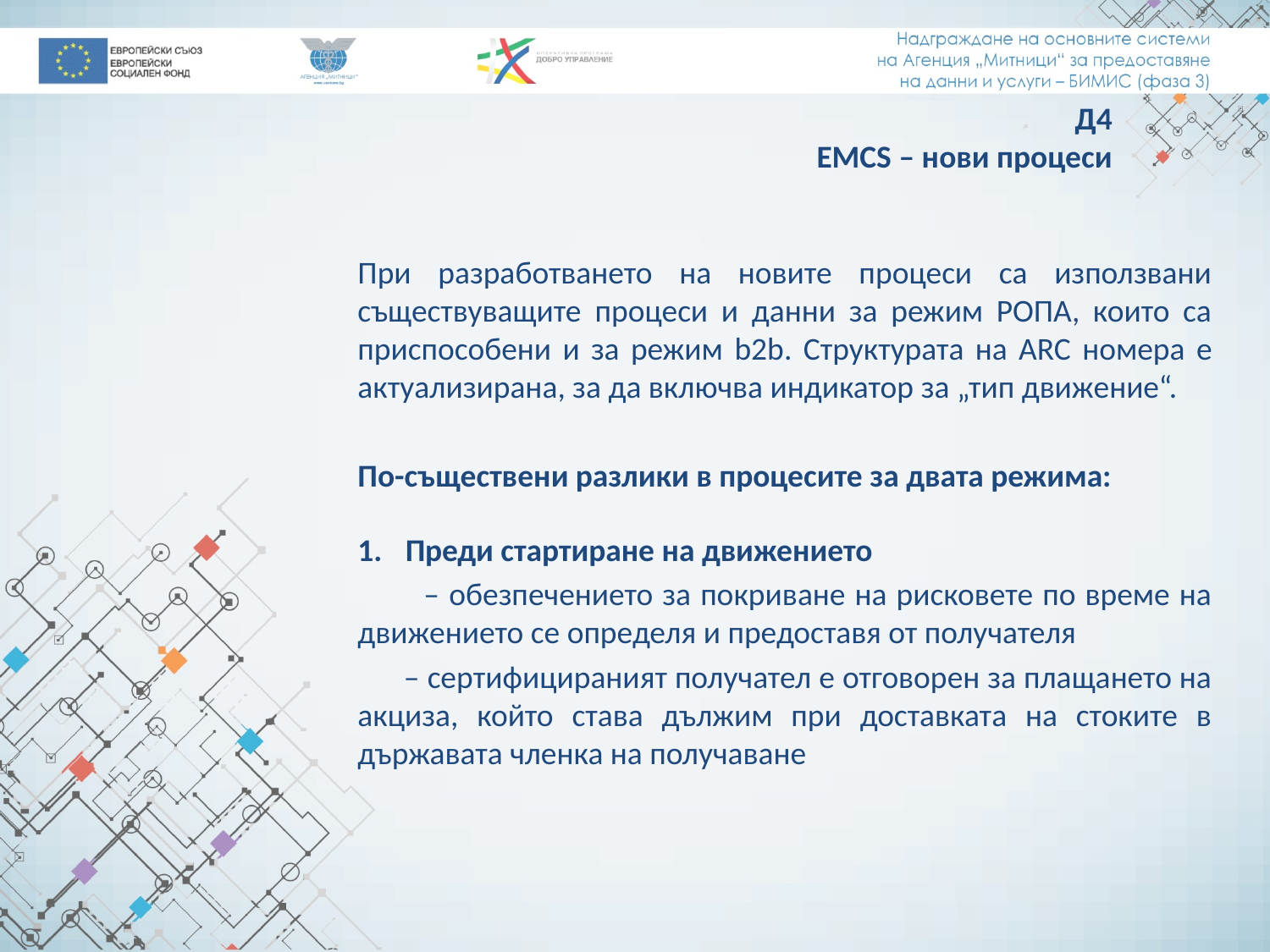

Д4
EMCS – нови процеси
При разработването на новите процеси са използвани съществуващите процеси и данни за режим РОПА, които са приспособени и за режим b2b. Структурата на ARC номера е актуализирана, за да включва индикатор за „тип движение“.

По-съществени разлики в процесите за двата режима:

Преди стартиране на движението
       – обезпечението за покриване на рисковете по време на движението се определя и предоставя от получателя
      – сертифицираният получател е отговорен за плащането на акциза, който става дължим при доставката на стоките в държавата членка на получаване